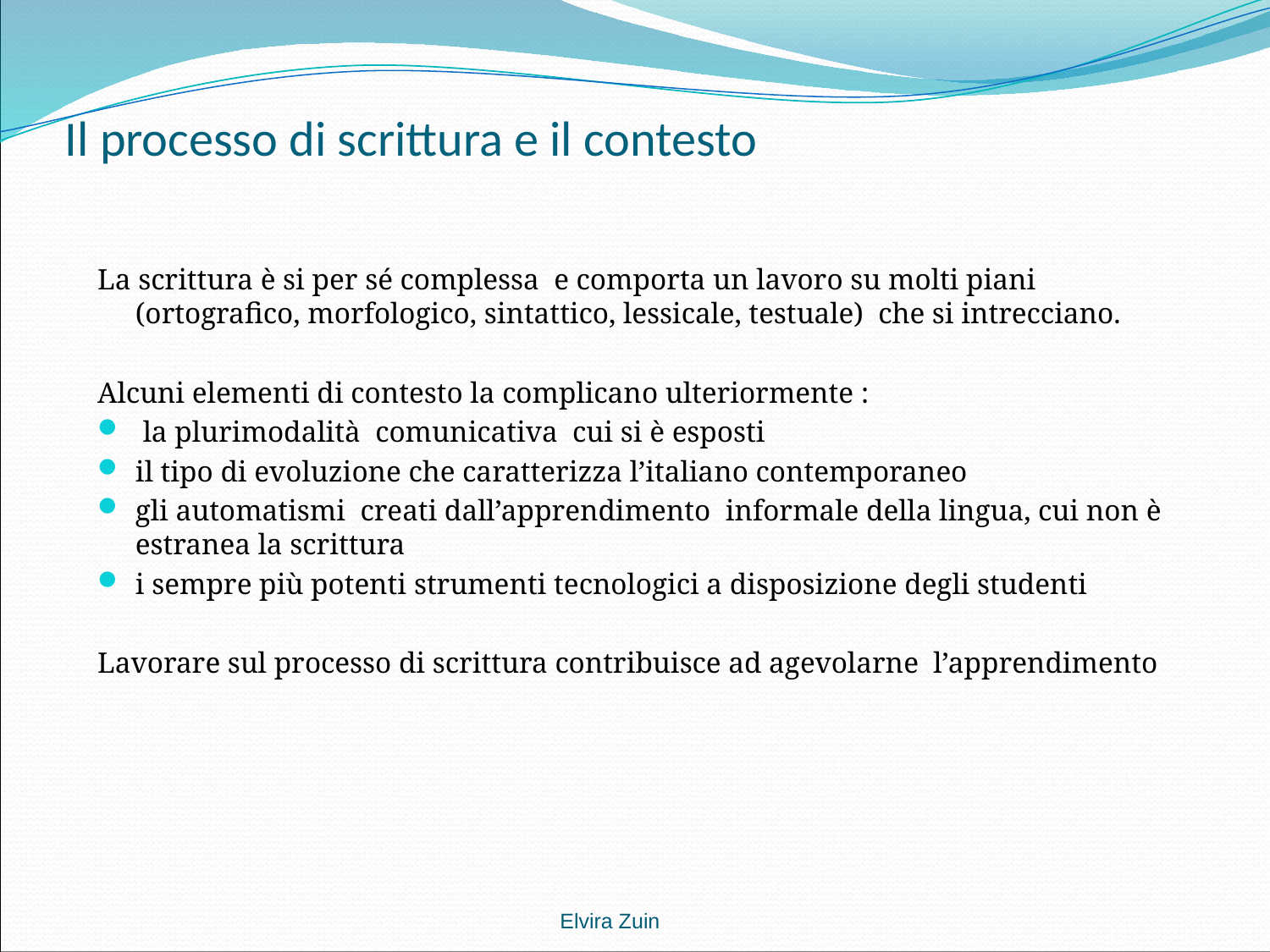

# Il processo di scrittura e il contesto

La scrittura è si per sé complessa  e comporta un lavoro su molti piani (ortografico, morfologico, sintattico, lessicale, testuale)  che si intrecciano.

Alcuni elementi di contesto la complicano ulteriormente :
 la plurimodalità  comunicativa  cui si è esposti
il tipo di evoluzione che caratterizza l’italiano contemporaneo
gli automatismi  creati dall’apprendimento  informale della lingua, cui non è estranea la scrittura
i sempre più potenti strumenti tecnologici a disposizione degli studenti

Lavorare sul processo di scrittura contribuisce ad agevolarne  l’apprendimento

                                Elvira Zuin